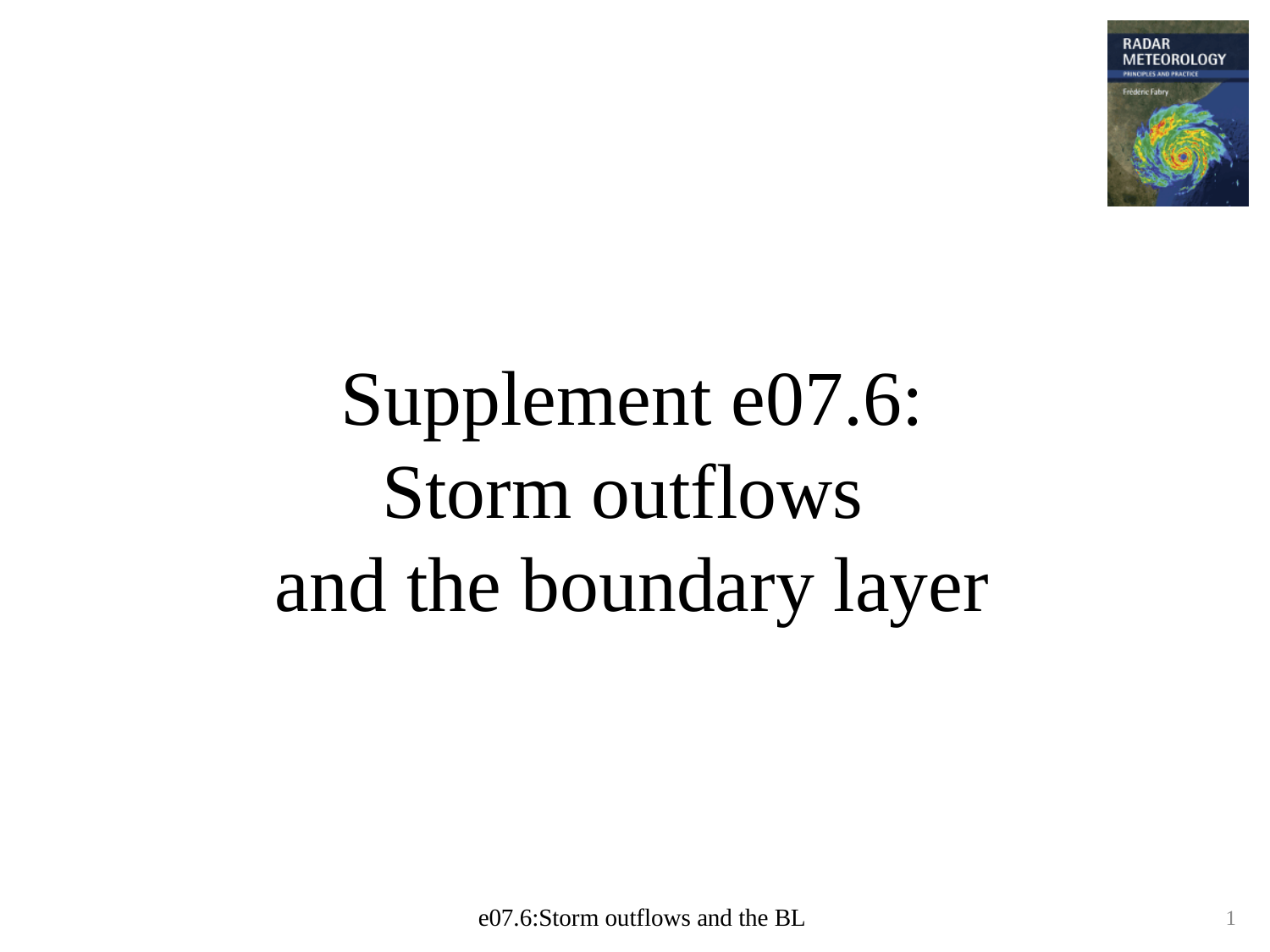

# Supplement e07.6: Storm outflows and the boundary layer
e07.6:Storm outflows and the BL
1